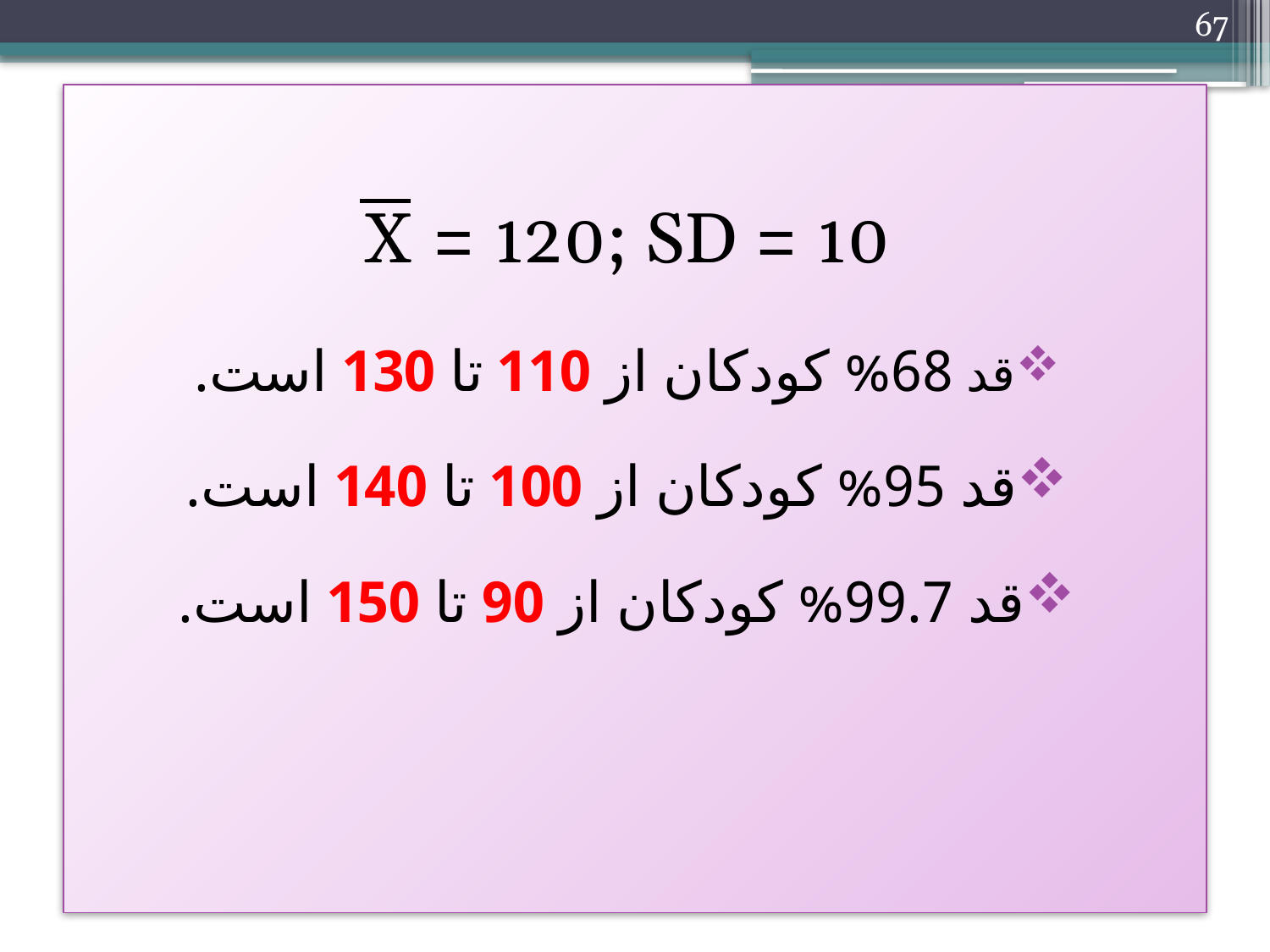

67
X = 120; SD = 10
قد 68% کودکان از 110 تا 130 است.
قد 95% کودکان از 100 تا 140 است.
قد 99.7% کودکان از 90 تا 150 است.